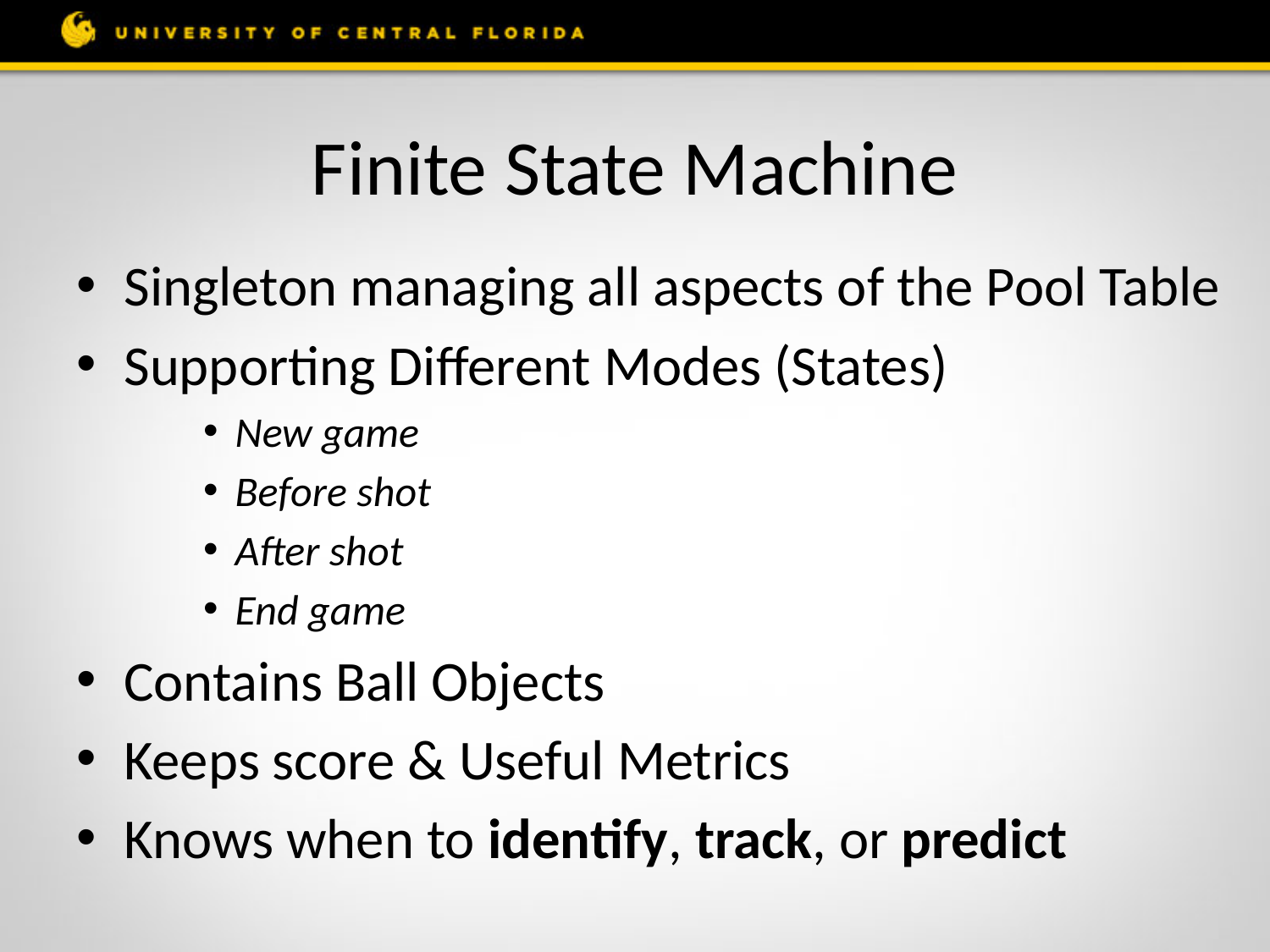

# Finite State Machine
Singleton managing all aspects of the Pool Table
Supporting Different Modes (States)
New game
Before shot
After shot
End game
Contains Ball Objects
Keeps score & Useful Metrics
Knows when to identify, track, or predict